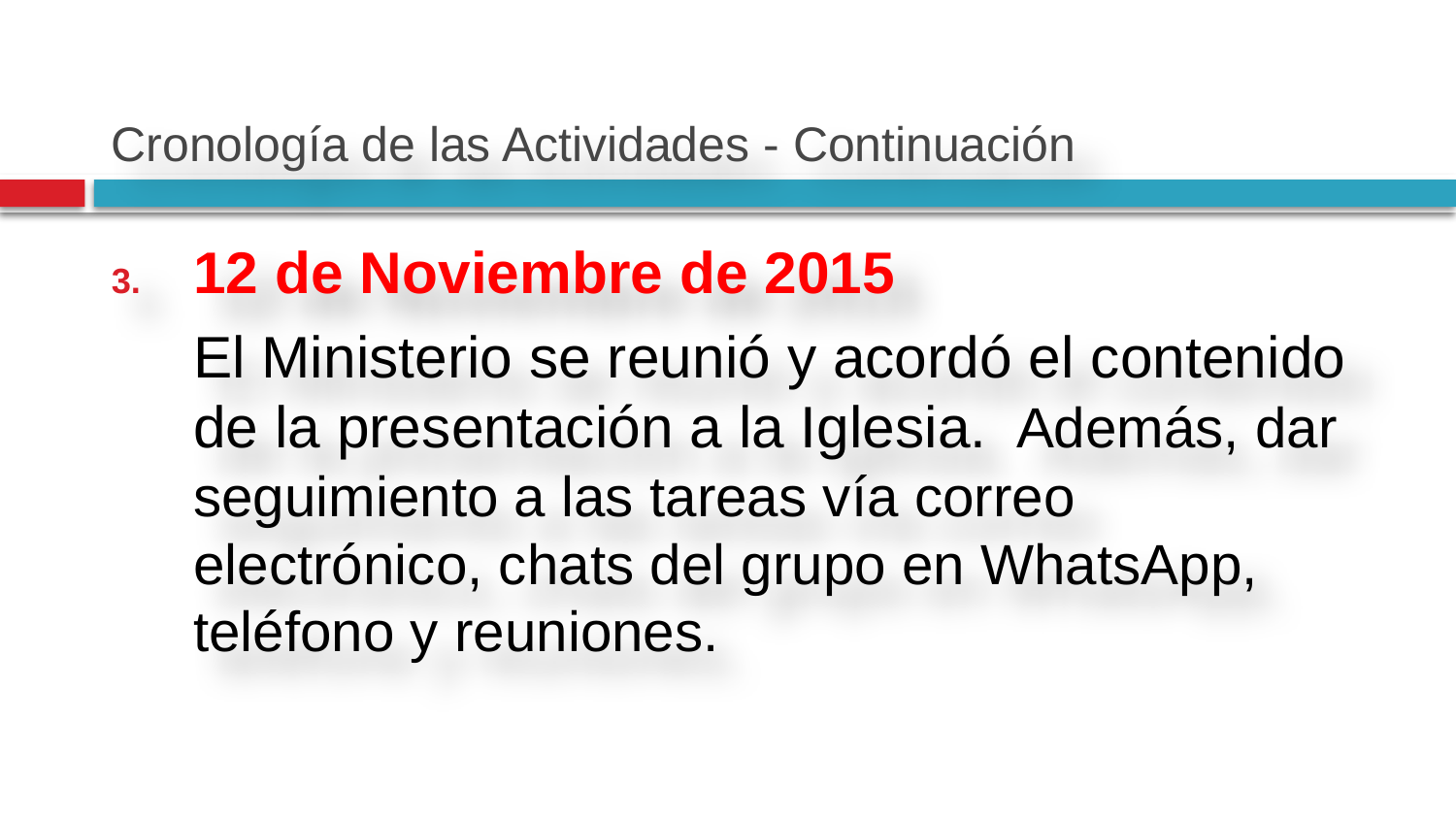

# Cronología de las Actividades - Continuación
12 de Noviembre de 2015
El Ministerio se reunió y acordó el contenido de la presentación a la Iglesia.  Además, dar seguimiento a las tareas vía correo electrónico, chats del grupo en WhatsApp, teléfono y reuniones.